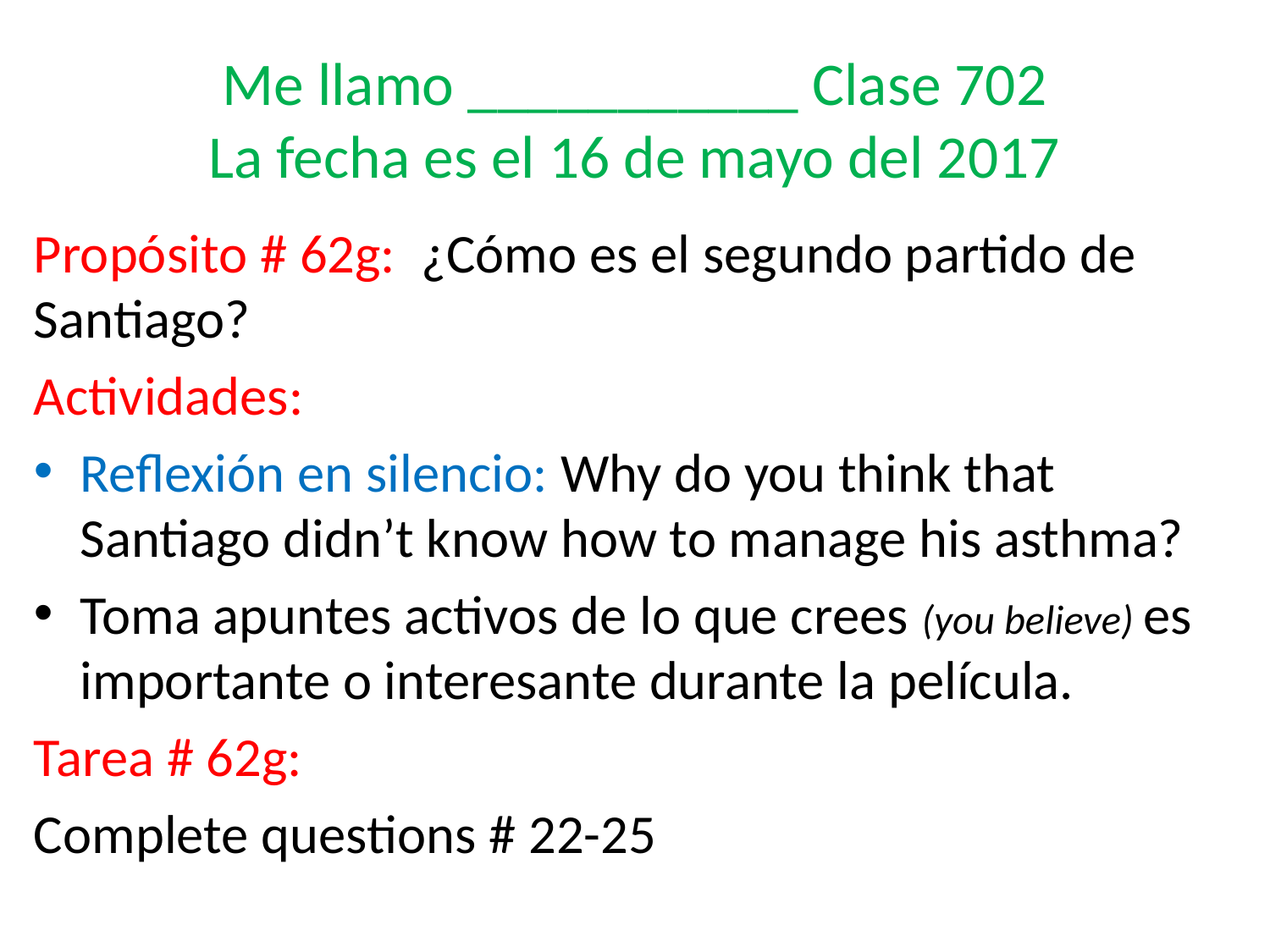

# Me llamo ___________ Clase 702 La fecha es el 16 de mayo del 2017
Propósito # 62g:  ¿Cómo es el segundo partido de Santiago?
Actividades:
Reflexión en silencio: Why do you think that Santiago didn’t know how to manage his asthma?
Toma apuntes activos de lo que crees (you believe) es importante o interesante durante la película.
Tarea # 62g:
Complete questions # 22-25